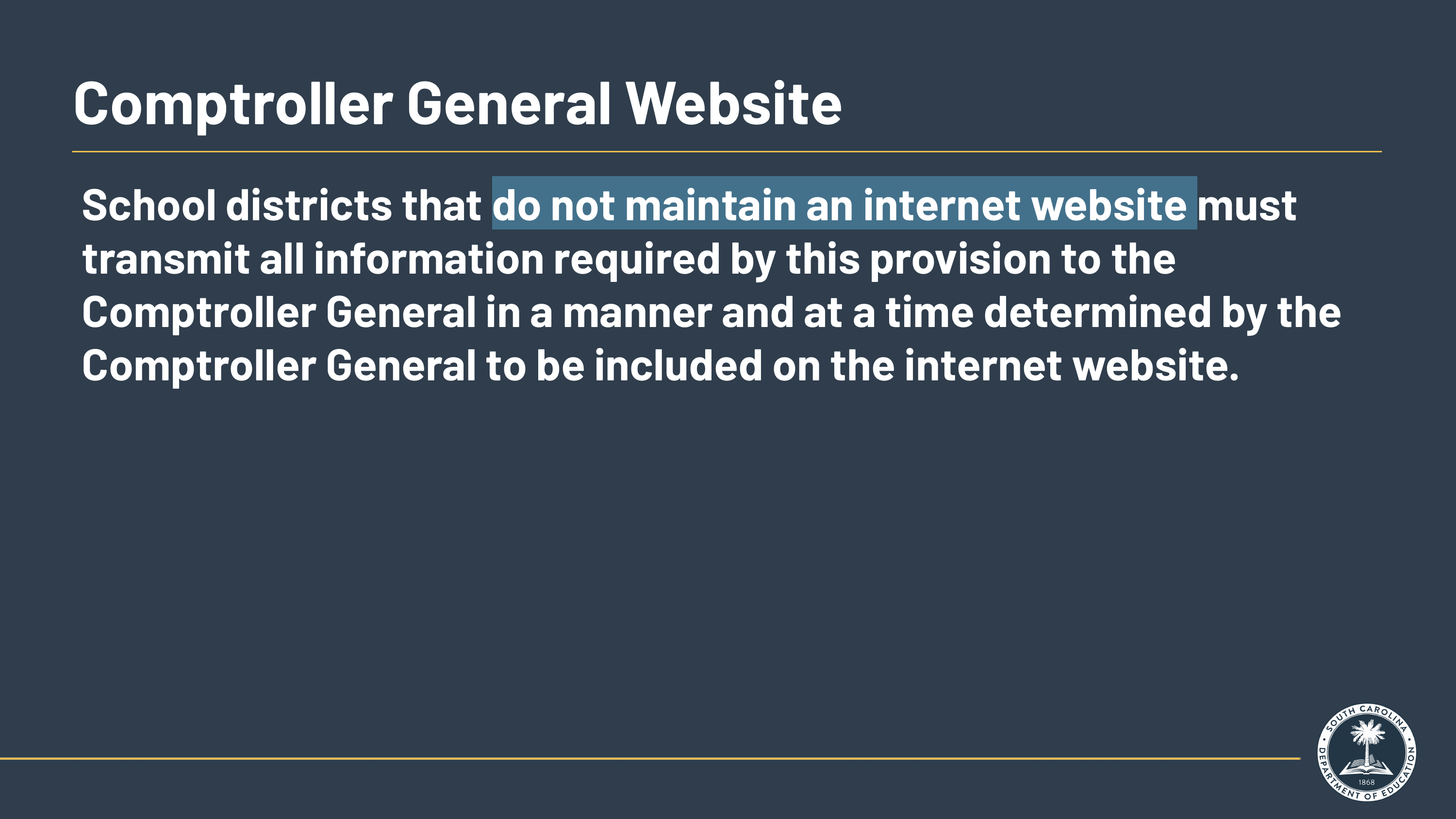

# Comptroller General Website
School districts that do not maintain an internet website must transmit all information required by this provision to the Comptroller General in a manner and at a time determined by the Comptroller General to be included on the internet website.